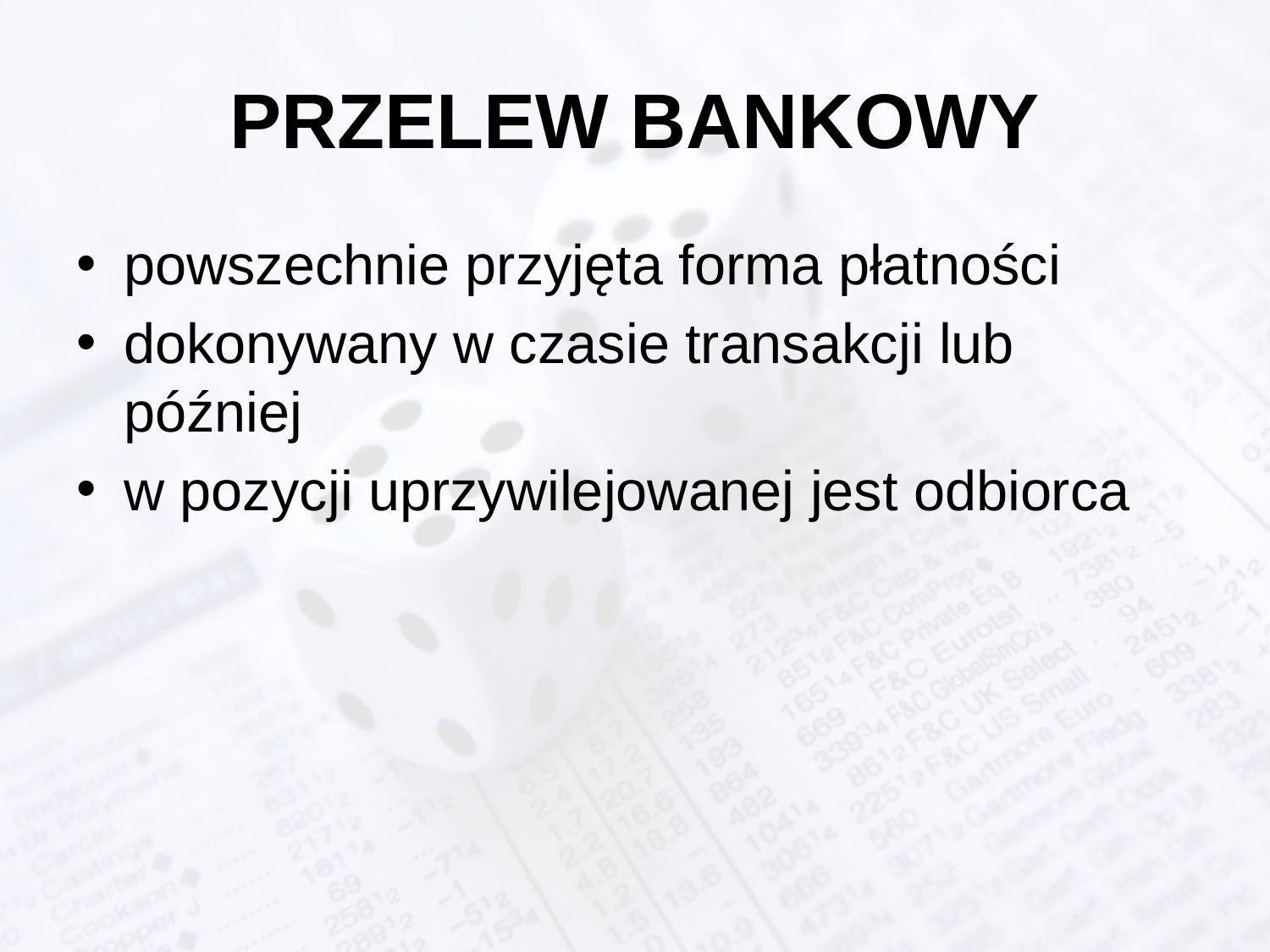

# PRZELEW BANKOWY
powszechnie przyjęta forma płatności
dokonywany w czasie transakcji lub później
w pozycji uprzywilejowanej jest odbiorca